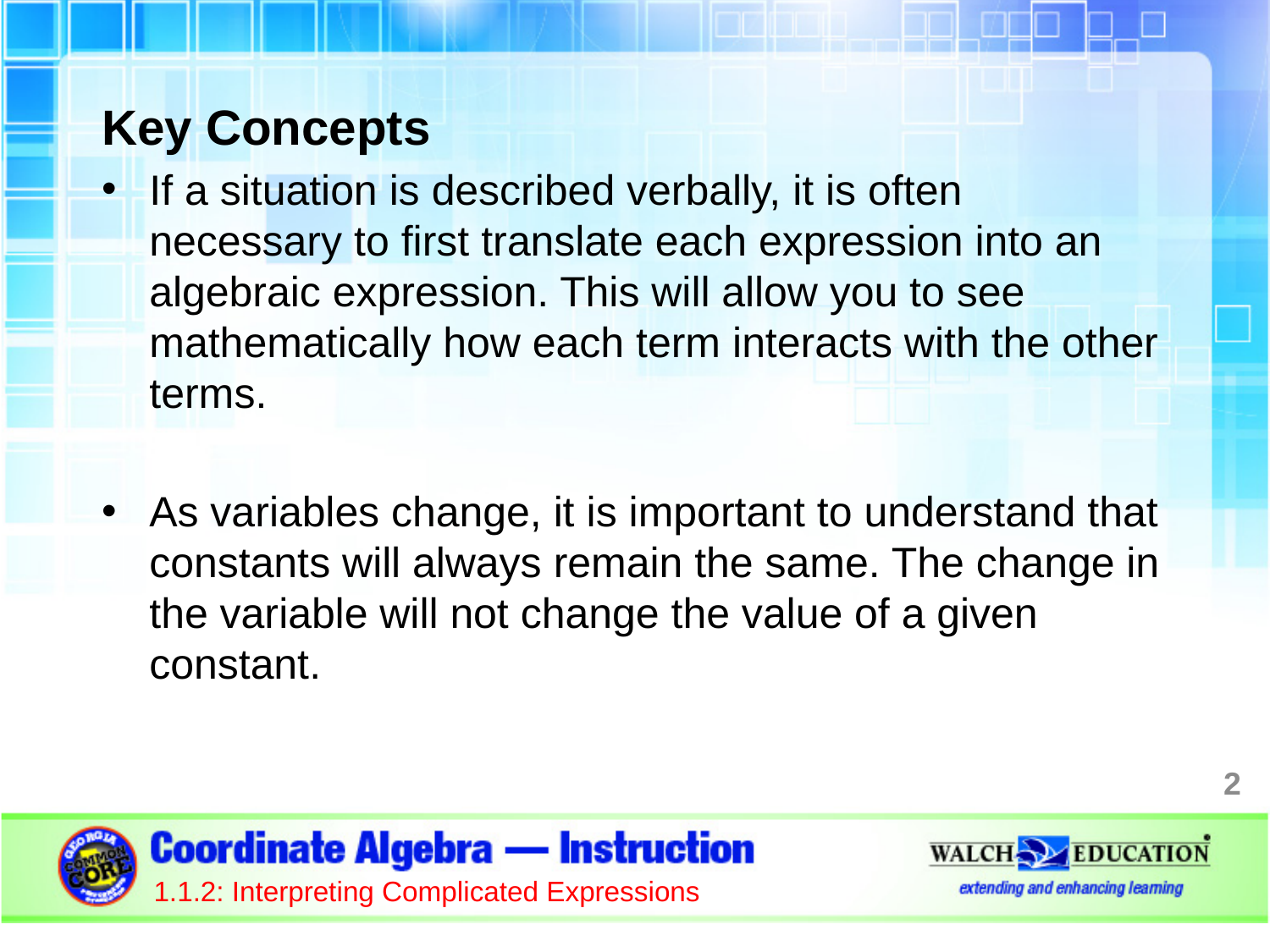

Key Concepts
If a situation is described verbally, it is often necessary to first translate each expression into an algebraic expression. This will allow you to see mathematically how each term interacts with the other terms.

As variables change, it is important to understand that constants will always remain the same. The change in the variable will not change the value of a given constant.
2
1.1.2: Interpreting Complicated Expressions